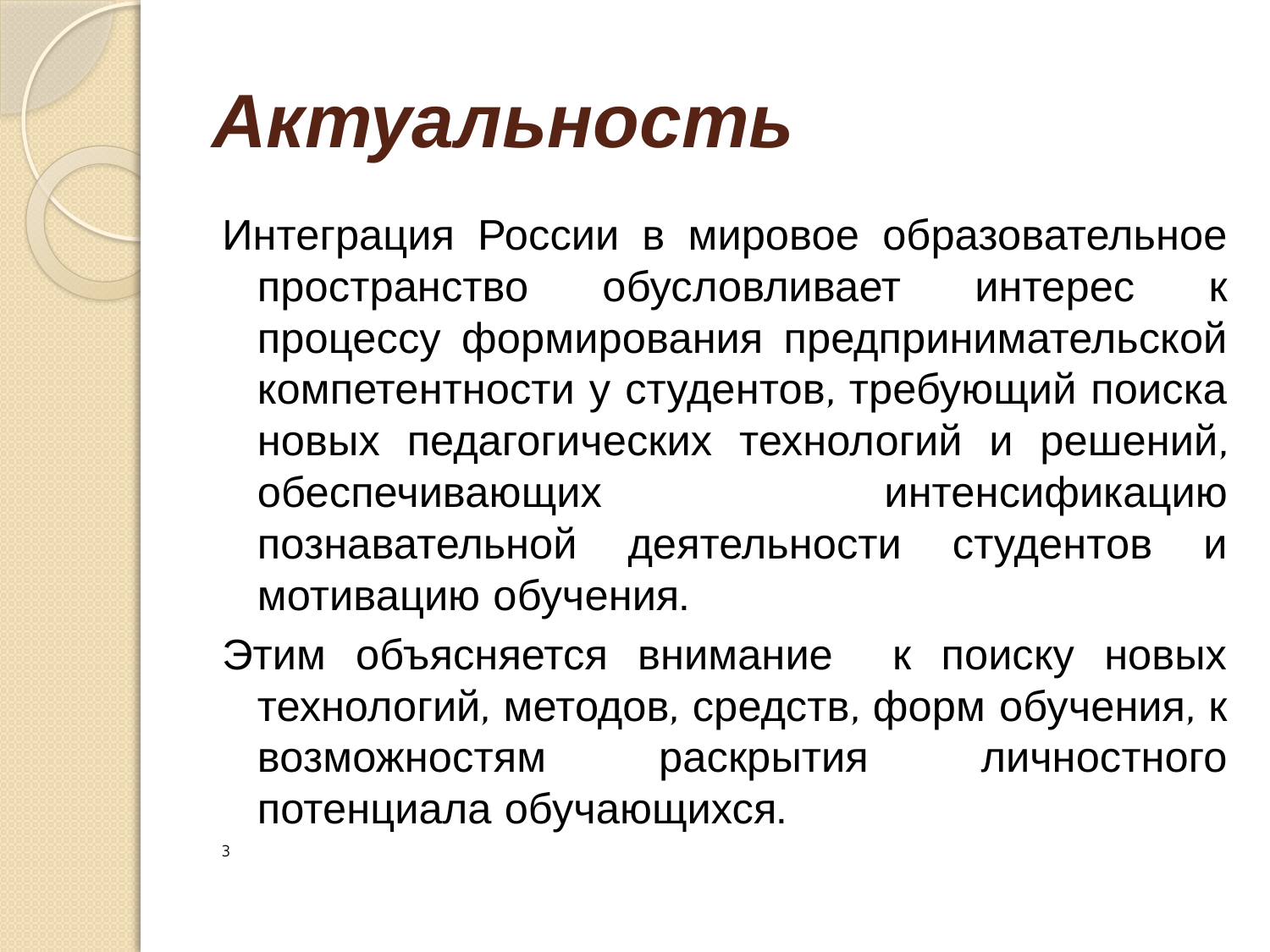

# Актуальность
Интеграция России в мировое образовательное пространство обусловливает интерес к процессу формирования предпринимательской компетентности у студентов, требующий поиска новых педагогических технологий и решений, обеспечивающих интенсификацию познавательной деятельности студентов и мотивацию обучения.
Этим объясняется внимание  к поиску новых технологий, методов, средств, форм обучения, к возможностям раскрытия личностного потенциала обучающихся.
3